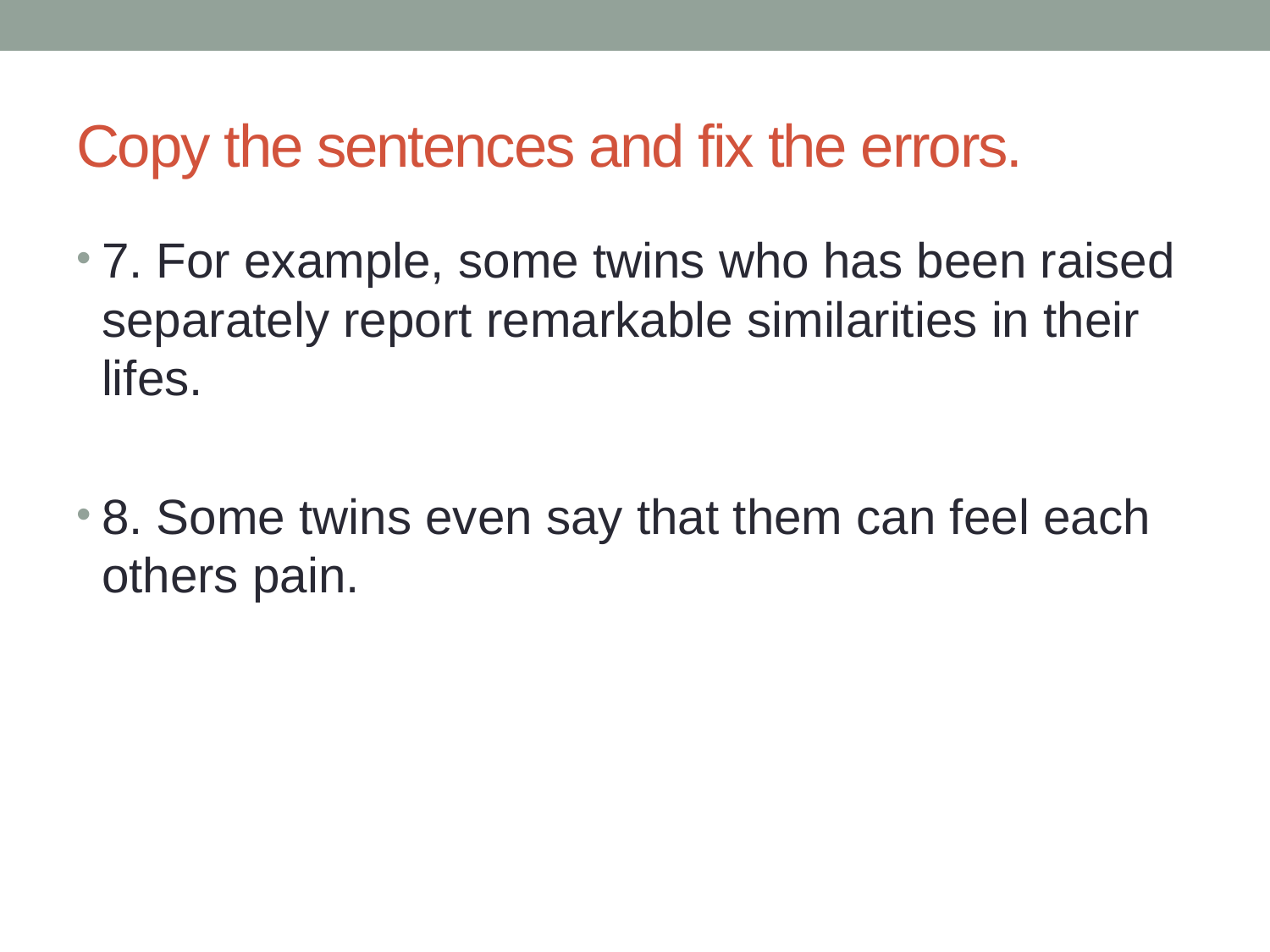

# Copy the sentences and fix the errors.
7. For example, some twins who has been raised separately report remarkable similarities in their lifes.

8. Some twins even say that them can feel each others pain.